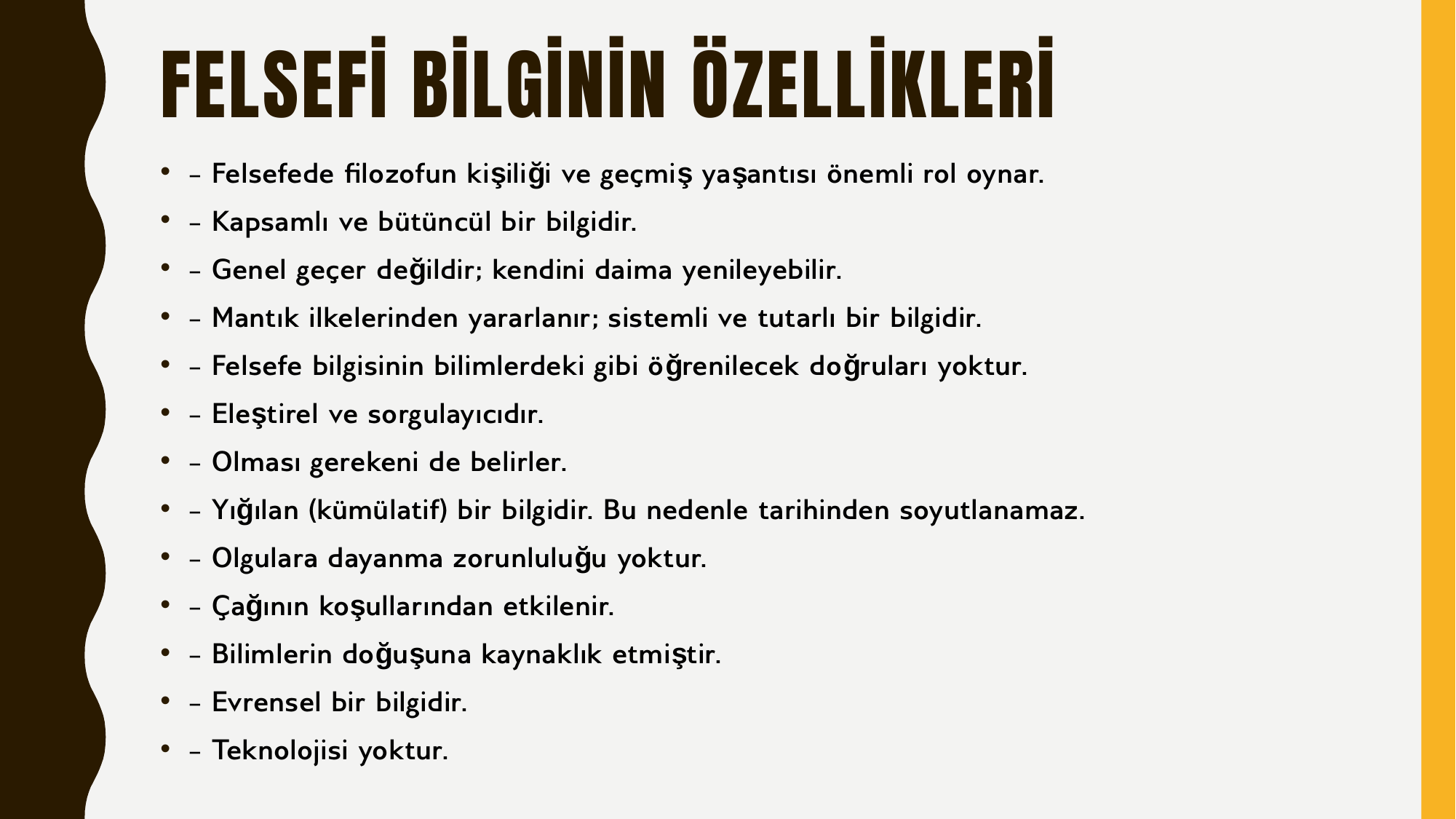

# Felsefi bilginin özellikleri
– Felsefede filozofun kişiliği ve geçmiş yaşantısı önemli rol oynar.
– Kapsamlı ve bütüncül bir bilgidir.
– Genel geçer değildir; kendini daima yenileyebilir.
– Mantık ilkelerinden yararlanır; sistemli ve tutarlı bir bilgidir.
– Felsefe bilgisinin bilimlerdeki gibi öğrenilecek doğruları yoktur.
– Eleştirel ve sorgulayıcıdır.
– Olması gerekeni de belirler.
– Yığılan (kümülatif) bir bilgidir. Bu nedenle tarihinden soyutlanamaz.
– Olgulara dayanma zorunluluğu yoktur.
– Çağının koşullarından etkilenir.
– Bilimlerin doğuşuna kaynaklık etmiştir.
– Evrensel bir bilgidir.
– Teknolojisi yoktur.